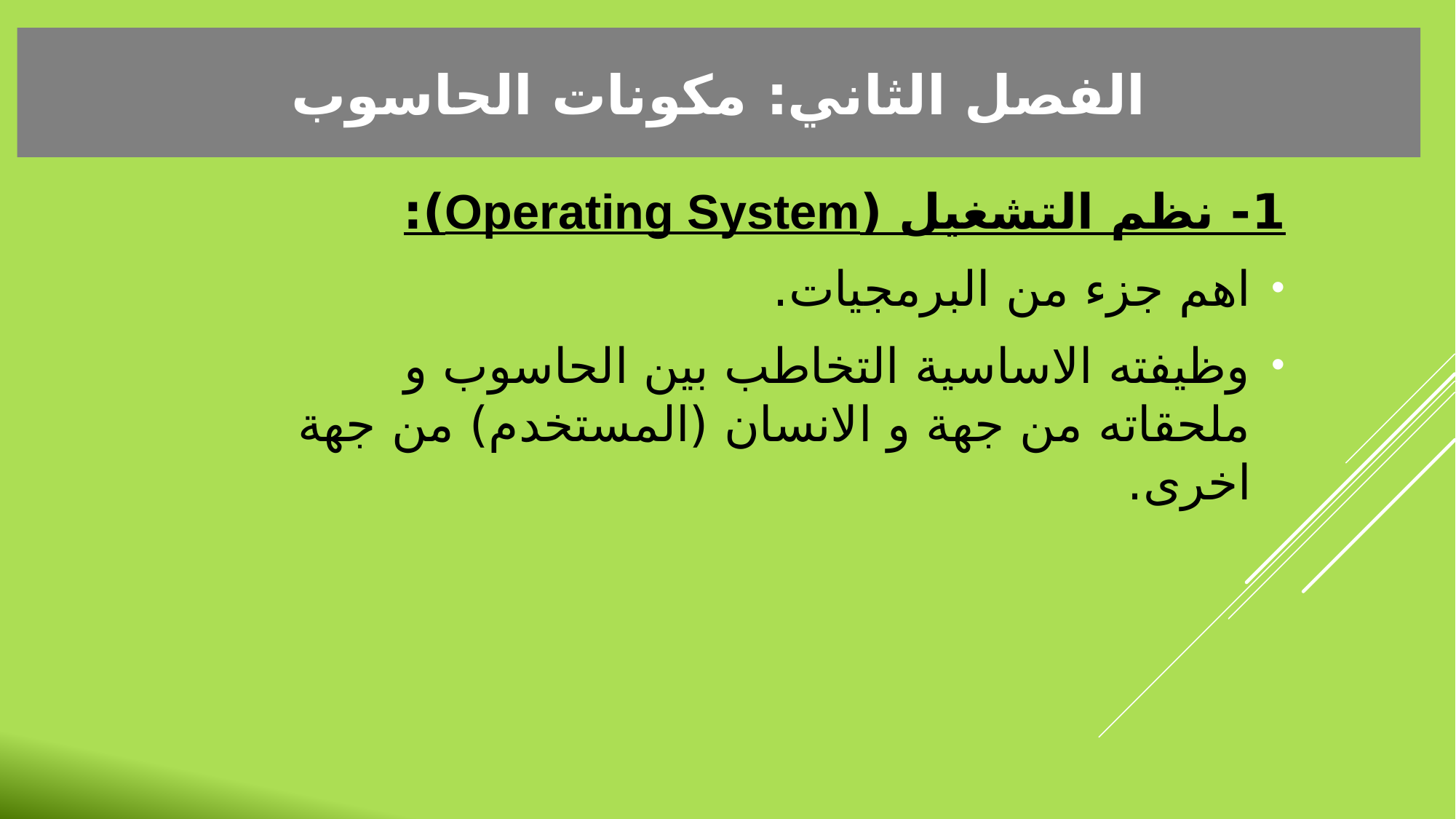

الفصل الثاني: مكونات الحاسوب
1- نظم التشغيل (Operating System):
اهم جزء من البرمجيات.
وظيفته الاساسية التخاطب بين الحاسوب و ملحقاته من جهة و الانسان (المستخدم) من جهة اخرى.